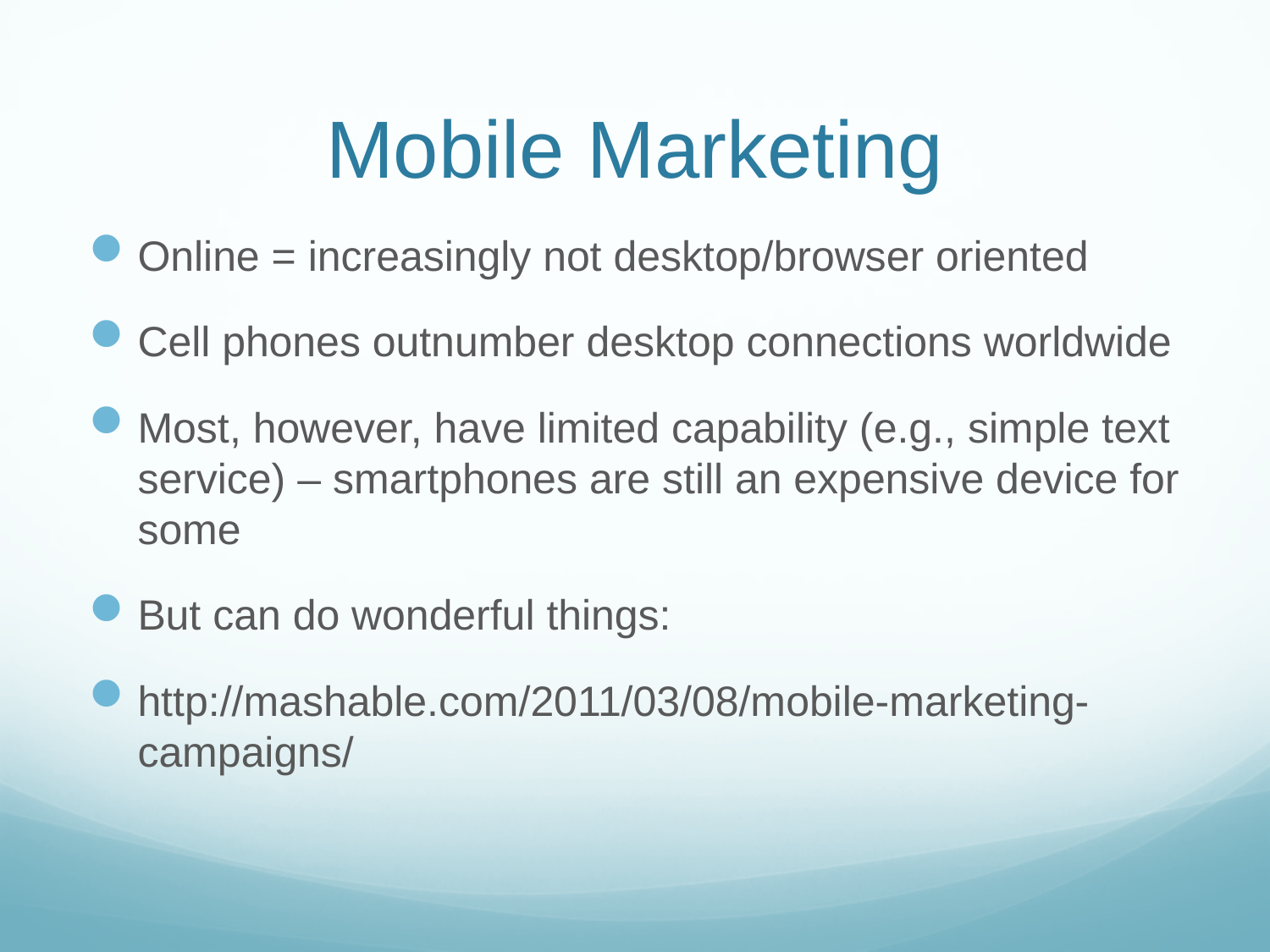

# Mobile Marketing
Online = increasingly not desktop/browser oriented
Cell phones outnumber desktop connections worldwide
Most, however, have limited capability (e.g., simple text service) – smartphones are still an expensive device for some
But can do wonderful things:
http://mashable.com/2011/03/08/mobile-marketing-campaigns/